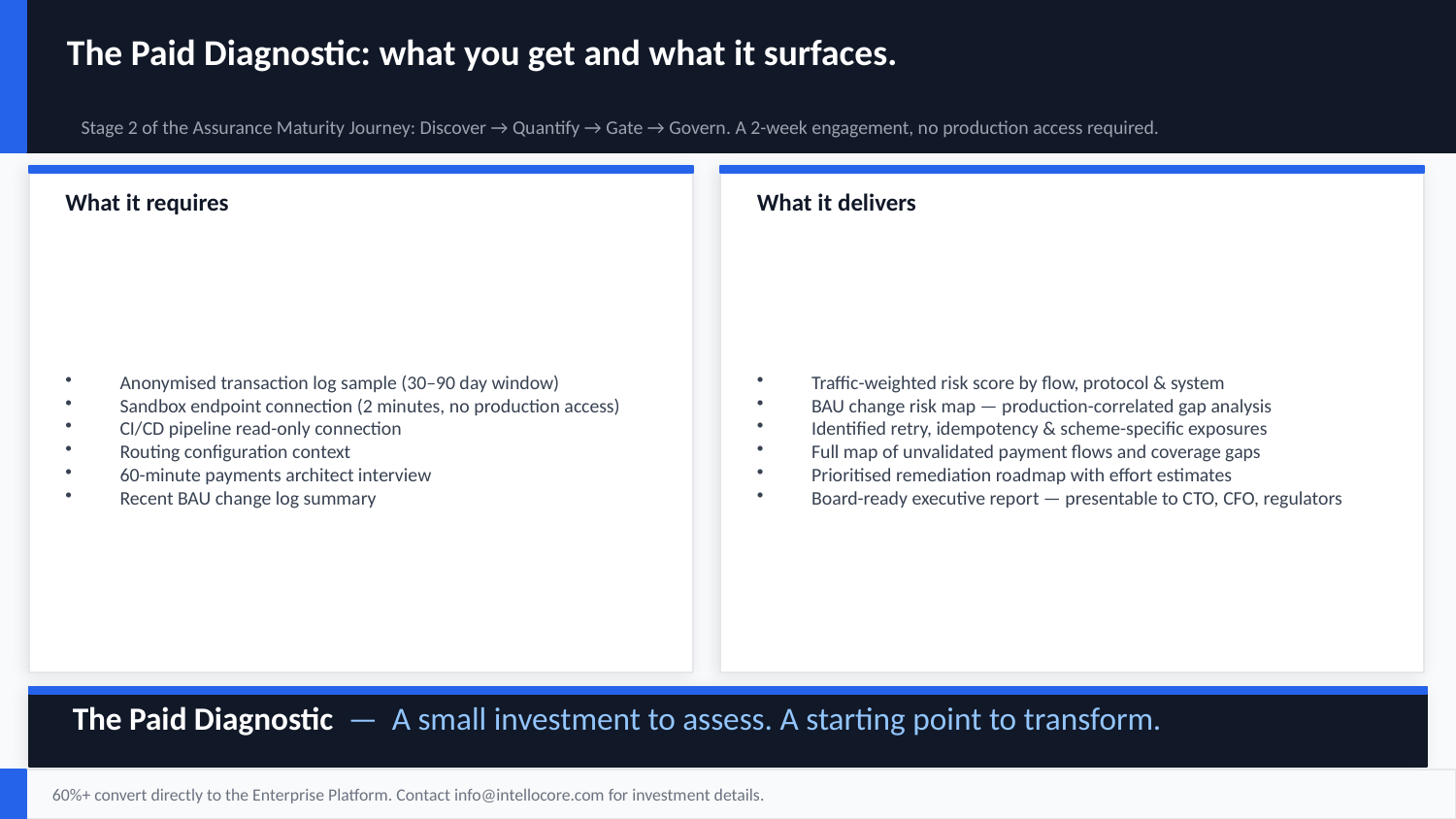

The Paid Diagnostic: what you get and what it surfaces.
Stage 2 of the Assurance Maturity Journey: Discover → Quantify → Gate → Govern. A 2-week engagement, no production access required.

What it requires
What it delivers
Anonymised transaction log sample (30–90 day window)
Sandbox endpoint connection (2 minutes, no production access)
CI/CD pipeline read-only connection
Routing configuration context
60-minute payments architect interview
Recent BAU change log summary
Traffic-weighted risk score by flow, protocol & system
BAU change risk map — production-correlated gap analysis
Identified retry, idempotency & scheme-specific exposures
Full map of unvalidated payment flows and coverage gaps
Prioritised remediation roadmap with effort estimates
Board-ready executive report — presentable to CTO, CFO, regulators

and complexity
Always paid
The Paid Diagnostic  —  A small investment to assess. A starting point to transform.
A quality signal, not a loss leader

Contact us for investment details

60%+ convert directly to the Enterprise Platform. Contact info@intellocore.com for investment details.